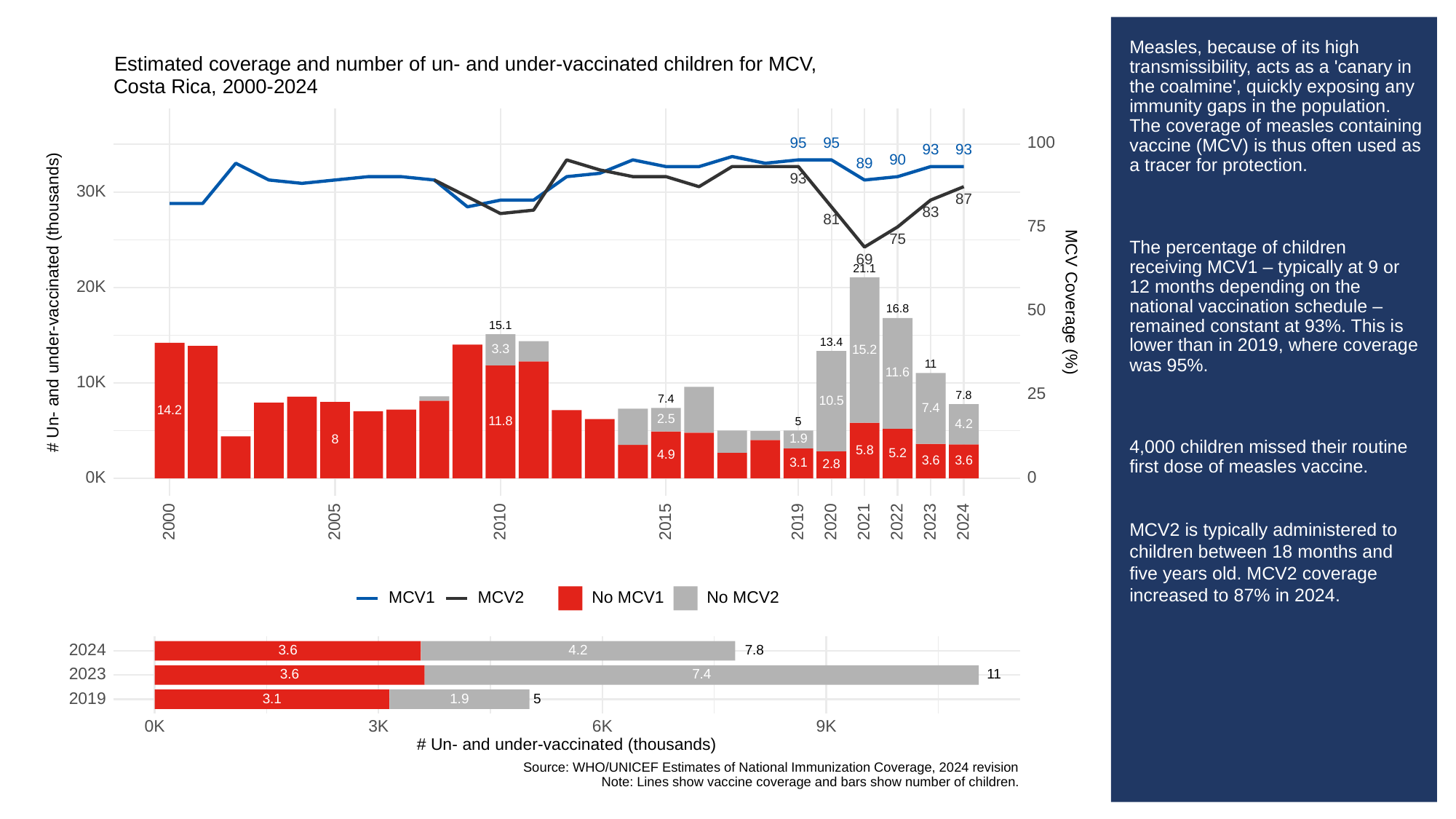

# Measles, because of its high transmissibility, acts as a 'canary in the coalmine', quickly exposing any immunity gaps in the population. The coverage of measles containing vaccine (MCV) is thus often used as a tracer for protection.

The percentage of children receiving MCV1 – typically at 9 or 12 months depending on the national vaccination schedule – remained constant at 93%. This is lower than in 2019, where coverage was 95%.

4,000 children missed their routine first dose of measles vaccine.

MCV2 is typically administered to children between 18 months and five years old. MCV2 coverage increased to 87% in 2024.

Estimated coverage and number of un- and under-vaccinated children for MCV,
Costa Rica, 2000-2024

100
95
95

93
93
90

89

93
30K

87
83
81
75
75

69
21.1

20K

# Un- and under-vaccinated (thousands)
MCV Coverage (%)
50
16.8

15.1

13.4

3.3
15.2

11

11.6

10K

25
7.8
7.4

10.5

7.4

14.2

2.5
11.8
5

4.2

1.9
8

5.8

5.2
4.9

3.6
3.6
3.1
2.8
0K
0

2023
2000
2005
2010
2015
2019
2020
2021
2022
2024

MCV1
MCV2
No MCV1
No MCV2

2024
3.6
7.8
4.2

2023
3.6
11
7.4

2019
3.1
1.9
5

3K
0K
6K
9K
# Un- and under-vaccinated (thousands)
Source: WHO/UNICEF Estimates of National Immunization Coverage, 2024 revision
Note: Lines show vaccine coverage and bars show number of children.